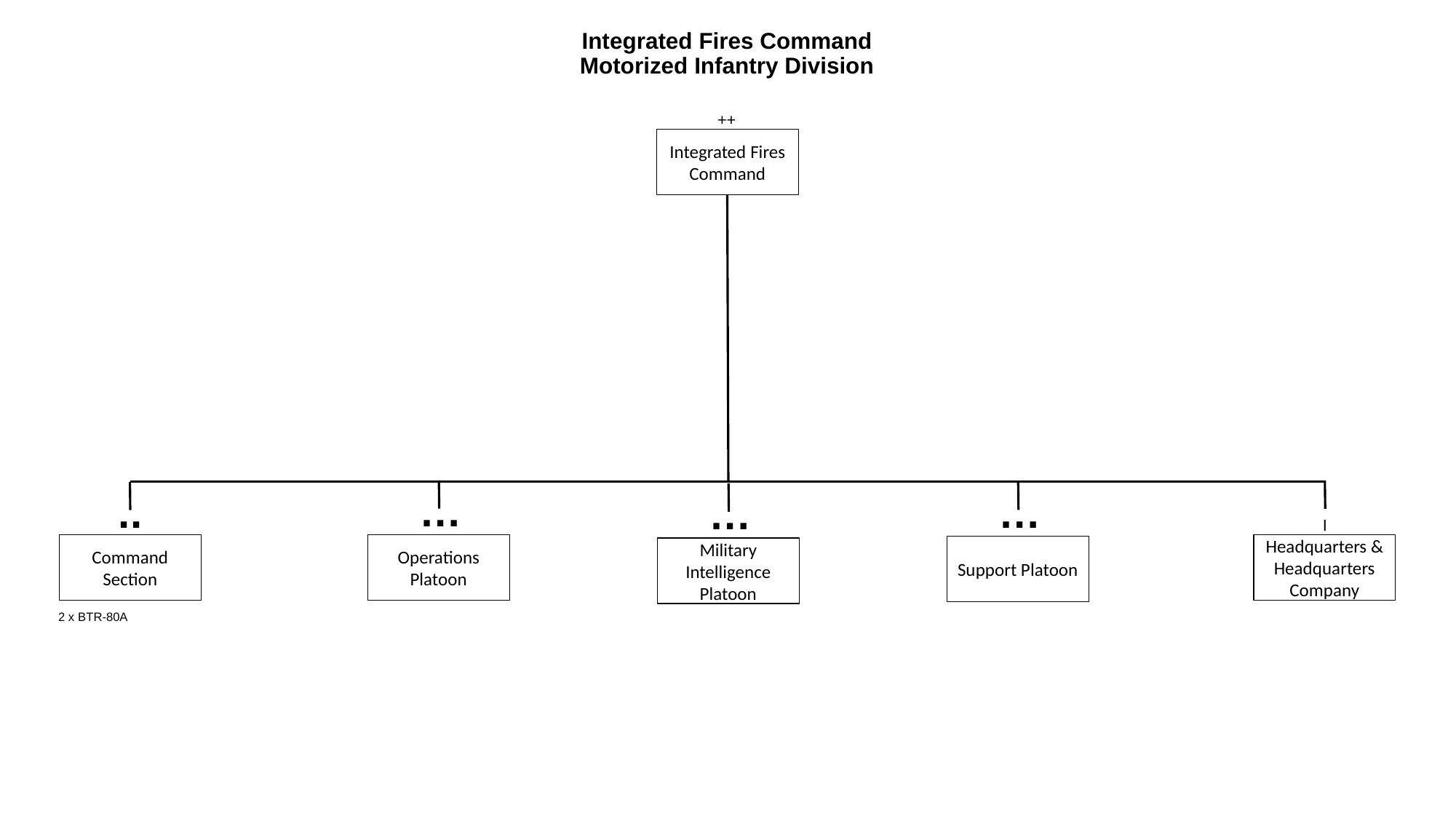

# Integrated Fires Command Motorized Infantry Division
++
Integrated Fires Command
…
..
…
…
I
Command
Section
Operations Platoon
Headquarters & Headquarters Company
Support Platoon
Military Intelligence Platoon
2 x BTR-80A